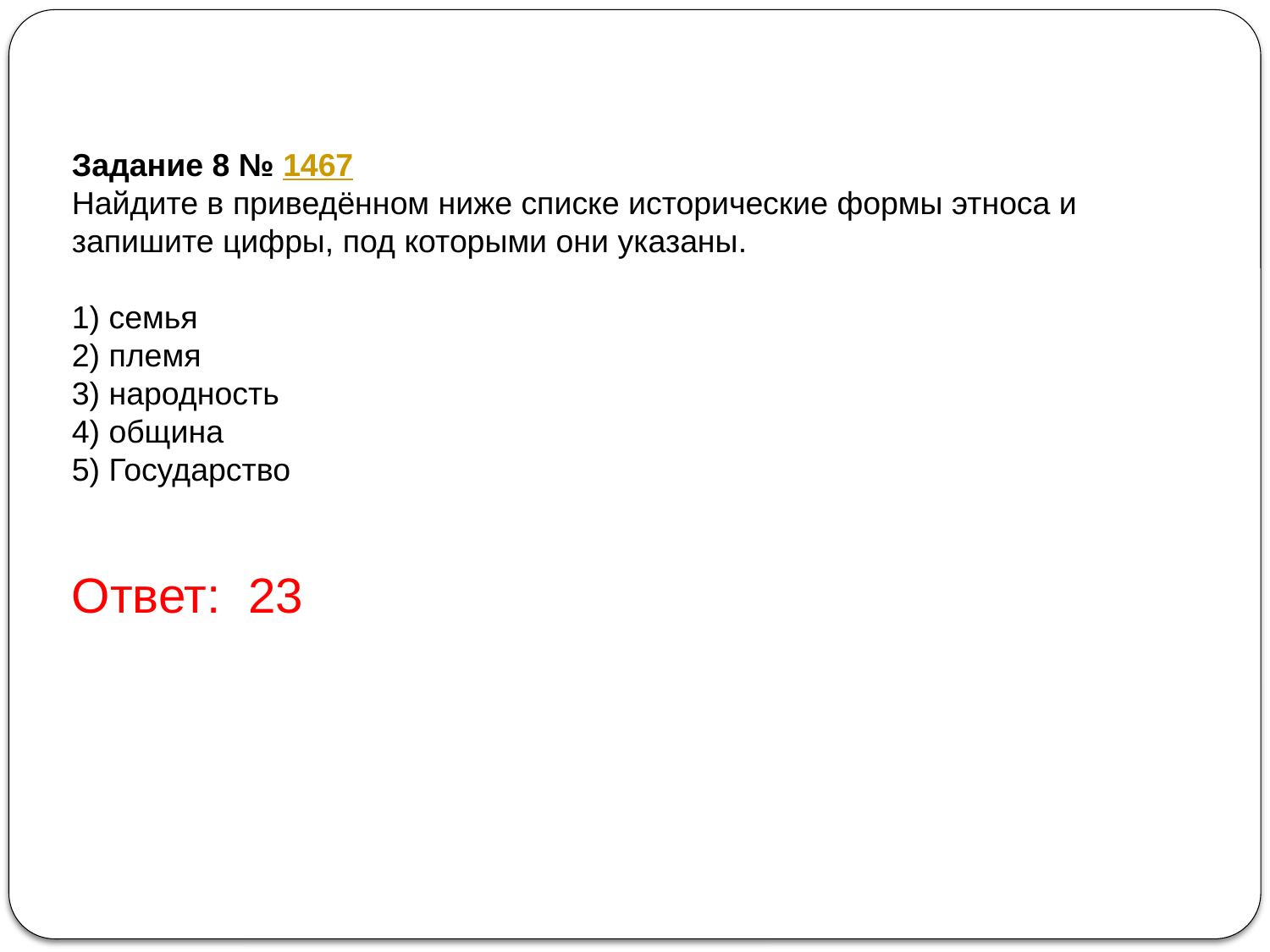

Задание 8 № 1467
Найдите в приведённом ниже списке исторические формы этноса и запишите цифры, под которыми они указаны.

1) семья
2) племя
3) народность
4) община
5) Государство

Ответ:  23